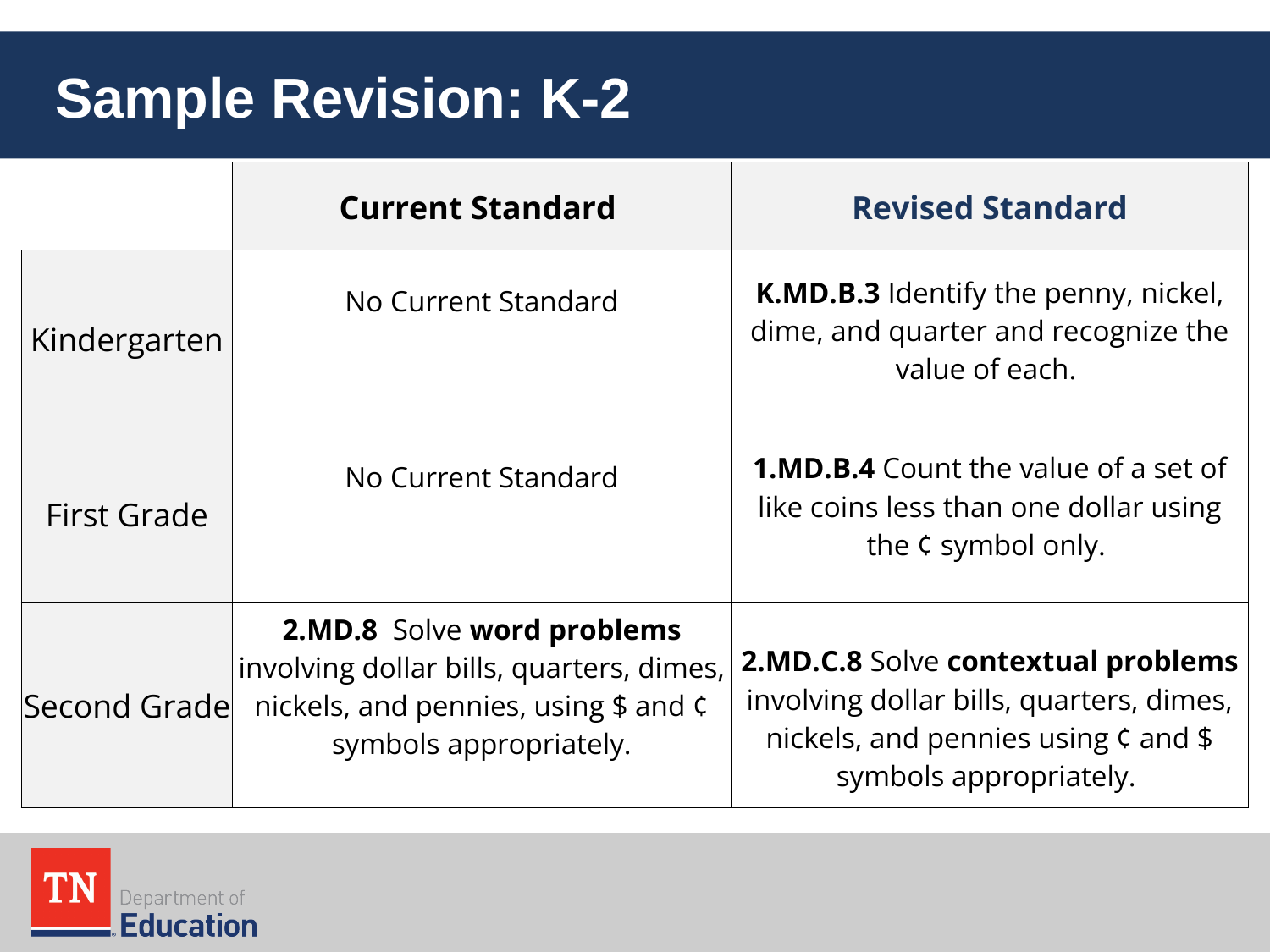

# Sample Revision: K-2
|  | Current Standard | Revised Standard |
| --- | --- | --- |
| Kindergarten | No Current Standard | K.MD.B.3 Identify the penny, nickel, dime, and quarter and recognize the value of each. |
| First Grade | No Current Standard | 1.MD.B.4 Count the value of a set of like coins less than one dollar using the ¢ symbol only. |
| Second Grade | 2.MD.8 Solve word problems involving dollar bills, quarters, dimes, nickels, and pennies, using $ and ¢ symbols appropriately. | 2.MD.C.8 Solve contextual problems involving dollar bills, quarters, dimes, nickels, and pennies using ¢ and $ symbols appropriately. |